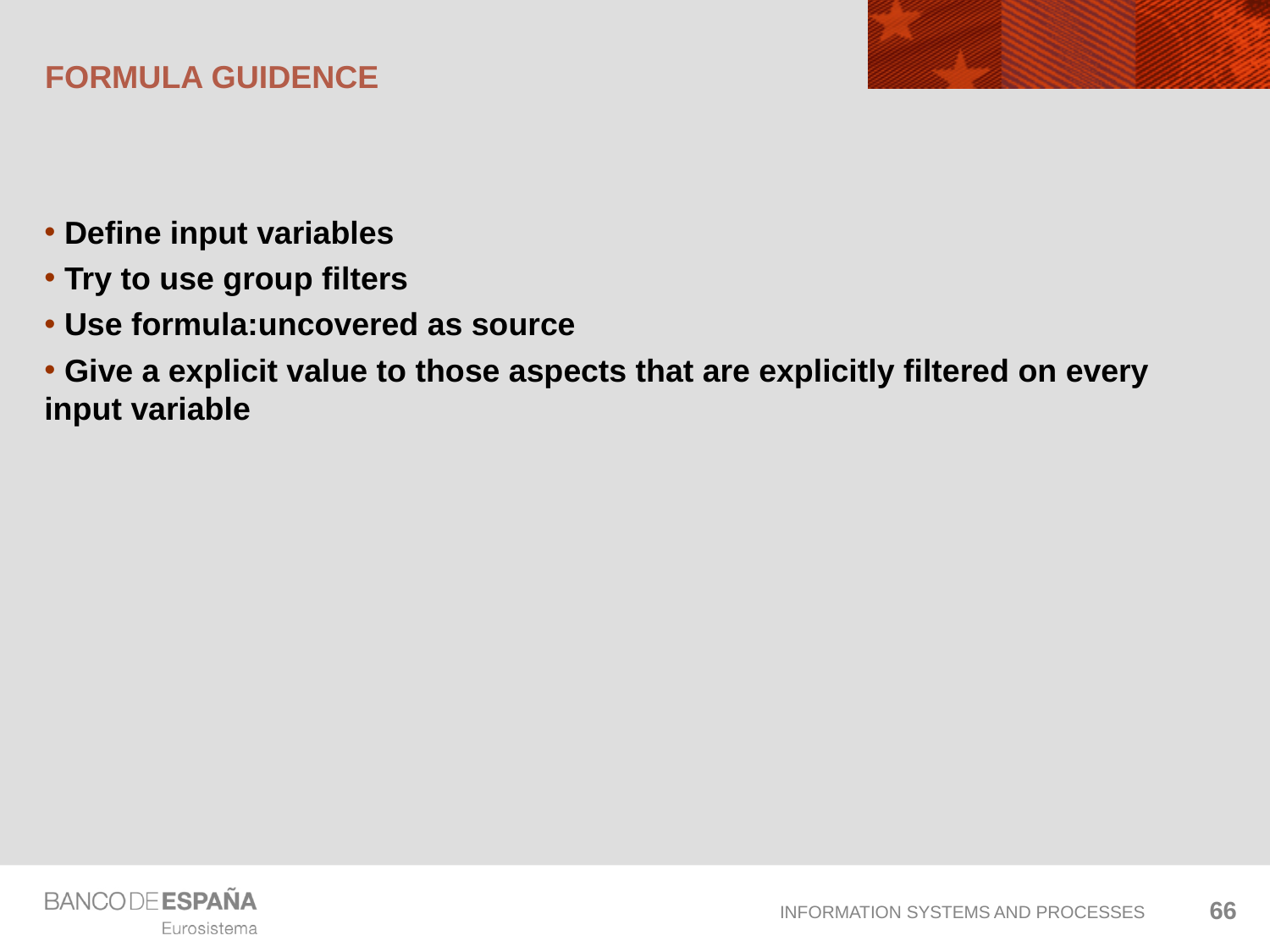

# Formula guidence
 Define input variables
 Try to use group filters
 Use formula:uncovered as source
 Give a explicit value to those aspects that are explicitly filtered on every input variable
66